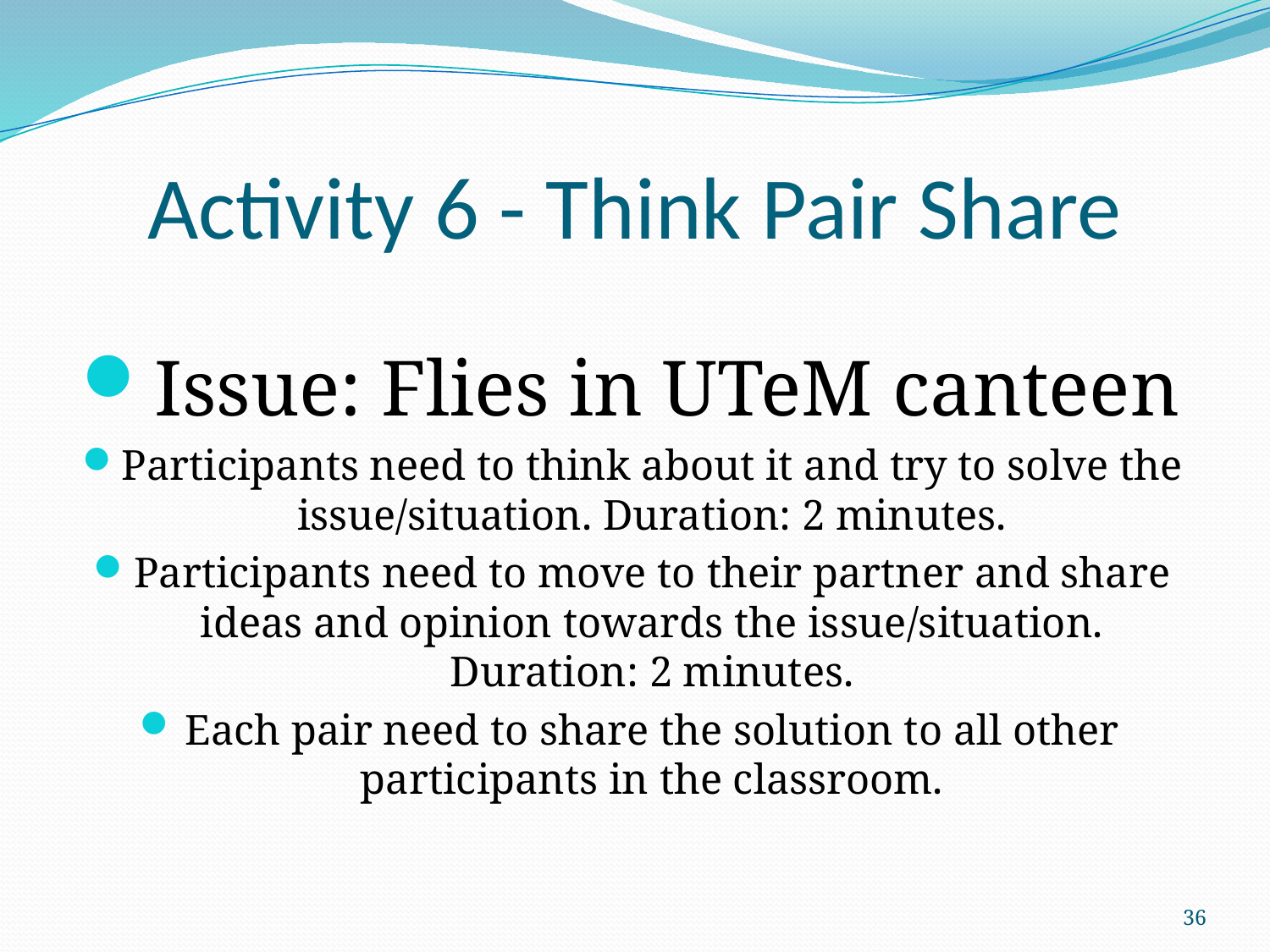

# Activity 6 - Think Pair Share

Issue: Flies in UTeM canteen
Participants need to think about it and try to solve the issue/situation. Duration: 2 minutes.
Participants need to move to their partner and share ideas and opinion towards the issue/situation. Duration: 2 minutes.
Each pair need to share the solution to all other participants in the classroom.
36